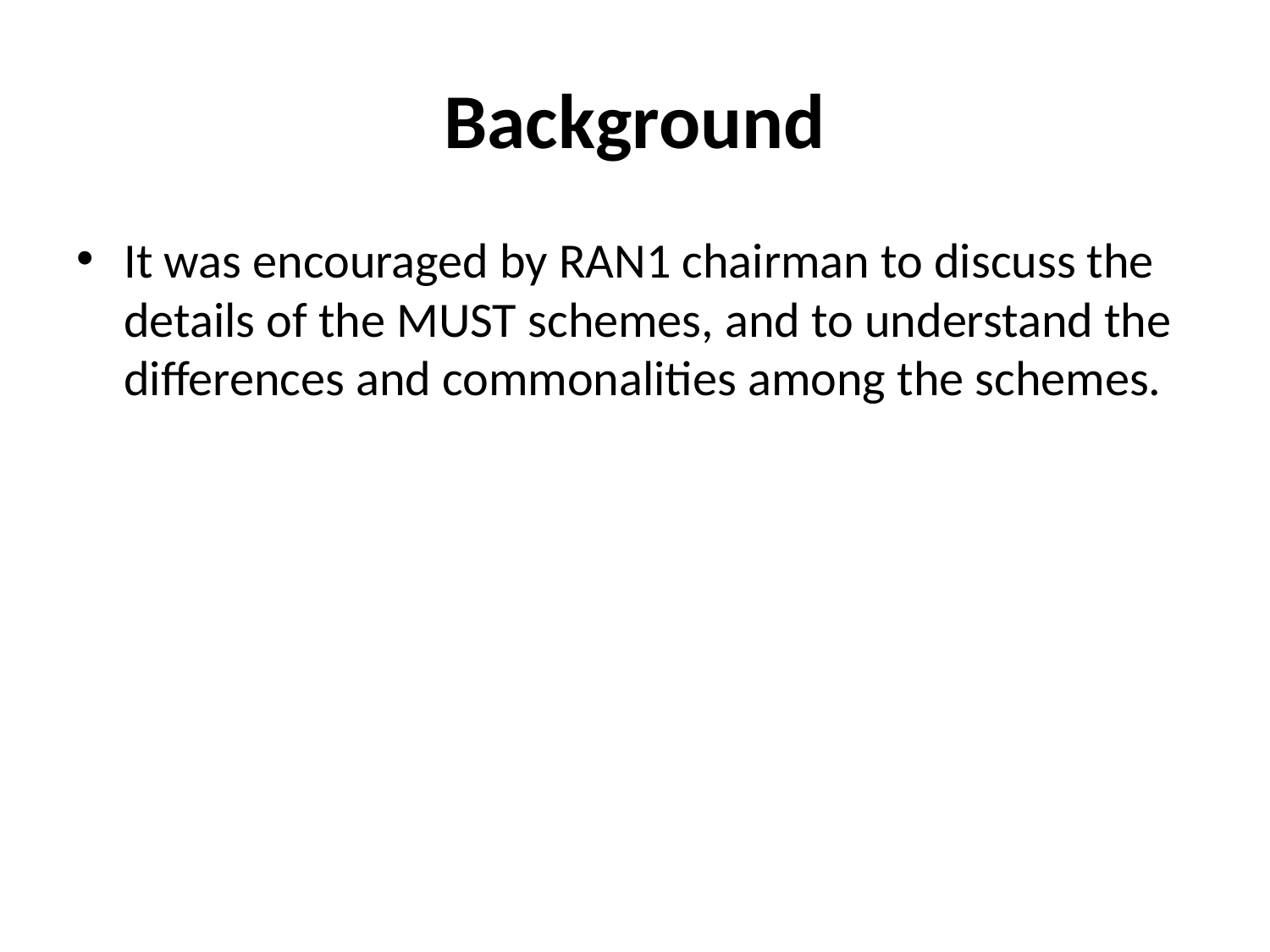

# Background
It was encouraged by RAN1 chairman to discuss the details of the MUST schemes, and to understand the differences and commonalities among the schemes.